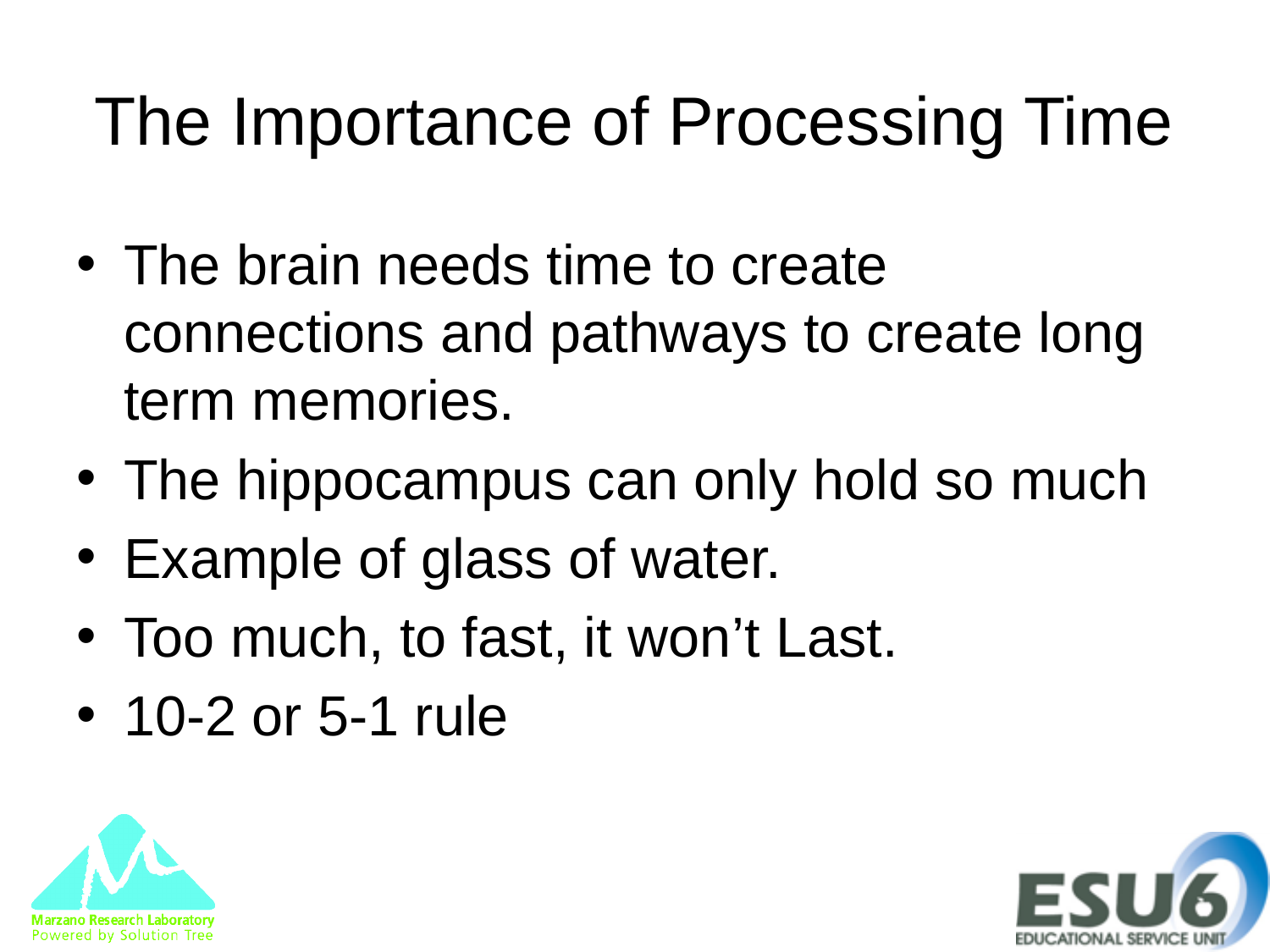

# The Importance of Processing Time
The brain needs time to create connections and pathways to create long term memories.
The hippocampus can only hold so much
Example of glass of water.
Too much, to fast, it won’t Last.
10-2 or 5-1 rule